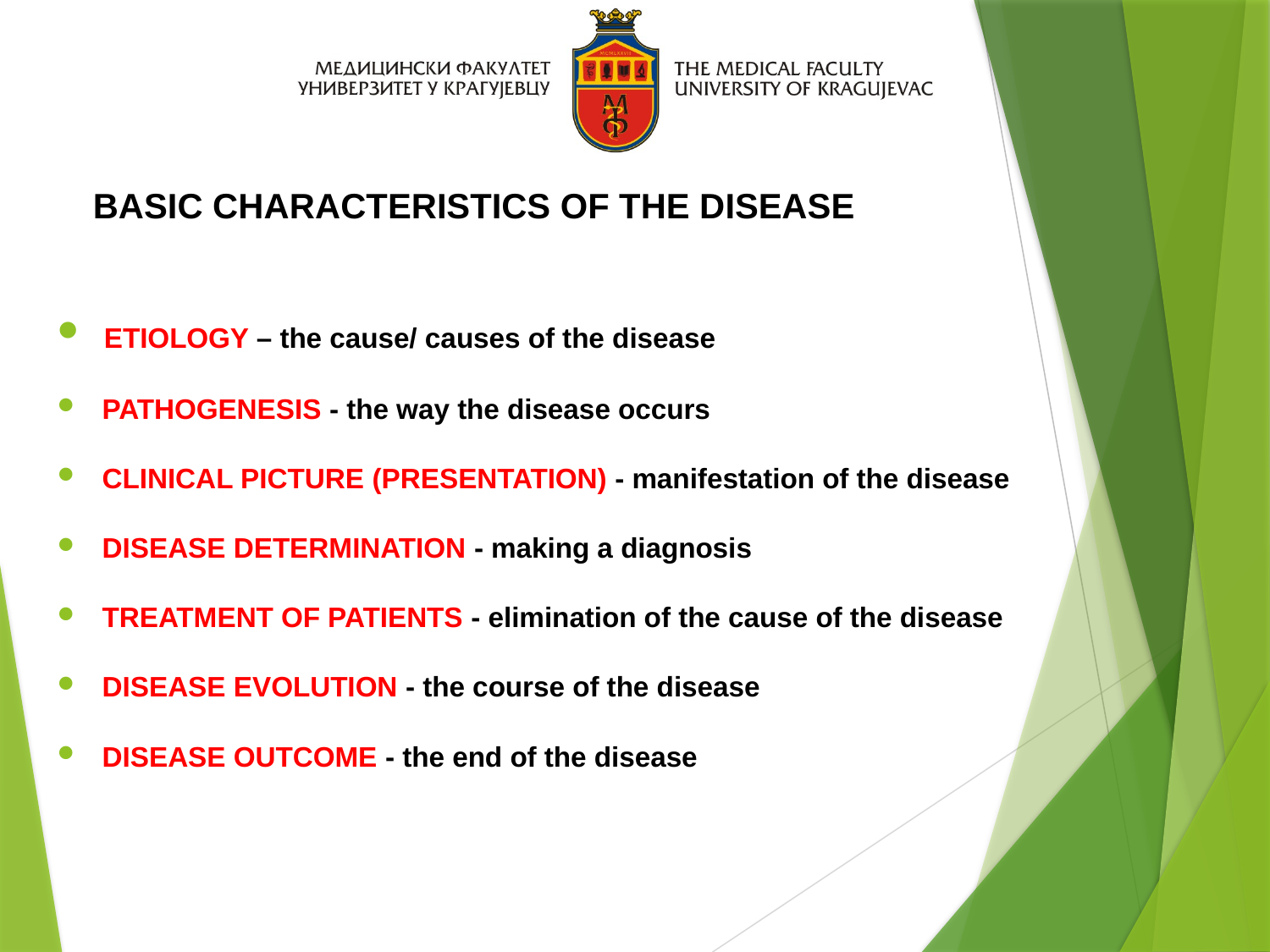

BASIC CHARACTERISTICS OF THE DISEASE

 ETIOLOGY – the cause/ causes of the disease

 PATHOGENESIS - the way the disease occurs

 CLINICAL PICTURE (PRESENTATION) - manifestation of the disease

 DISEASE DETERMINATION - making a diagnosis

 TREATMENT OF PATIENTS - elimination of the cause of the disease

 DISEASE EVOLUTION - the course of the disease

 DISEASE OUTCOME - the end of the disease